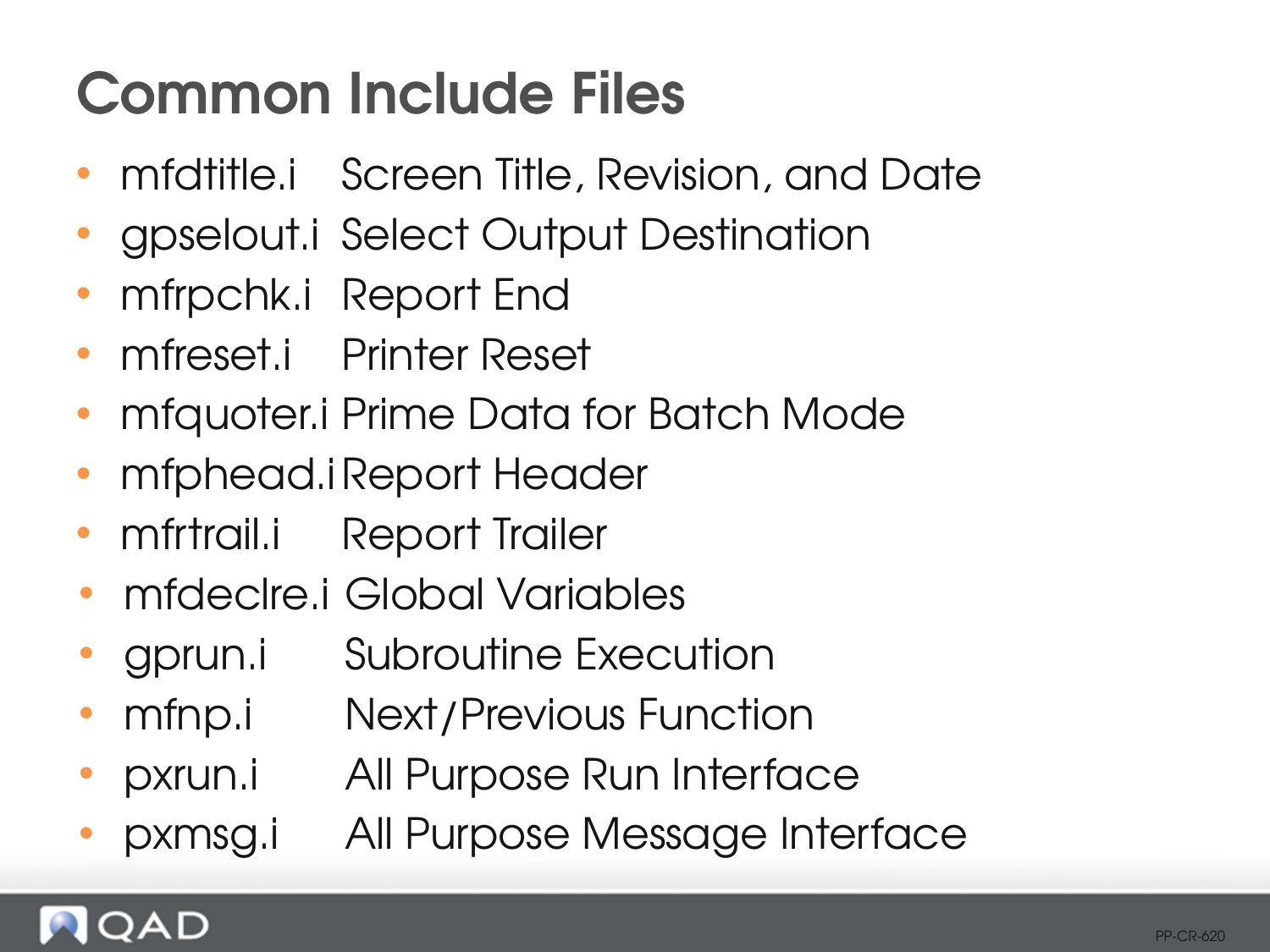

# Common Include Files
mfdtitle.i			Screen Title, Revision, and Date
gpselout.i		Select Output Destination
mfrpchk.i			Report End
mfreset.i			Printer Reset
mfquoter.i		Prime Data for Batch Mode
mfphead.i		Report Header
mfrtrail.i			Report Trailer
mfdeclre.i		Global Variables
gprun.i			Subroutine Execution
mfnp.i				Next/Previous Function
pxrun.i			All Purpose Run Interface
pxmsg.i			All Purpose Message Interface

PP-CR-620